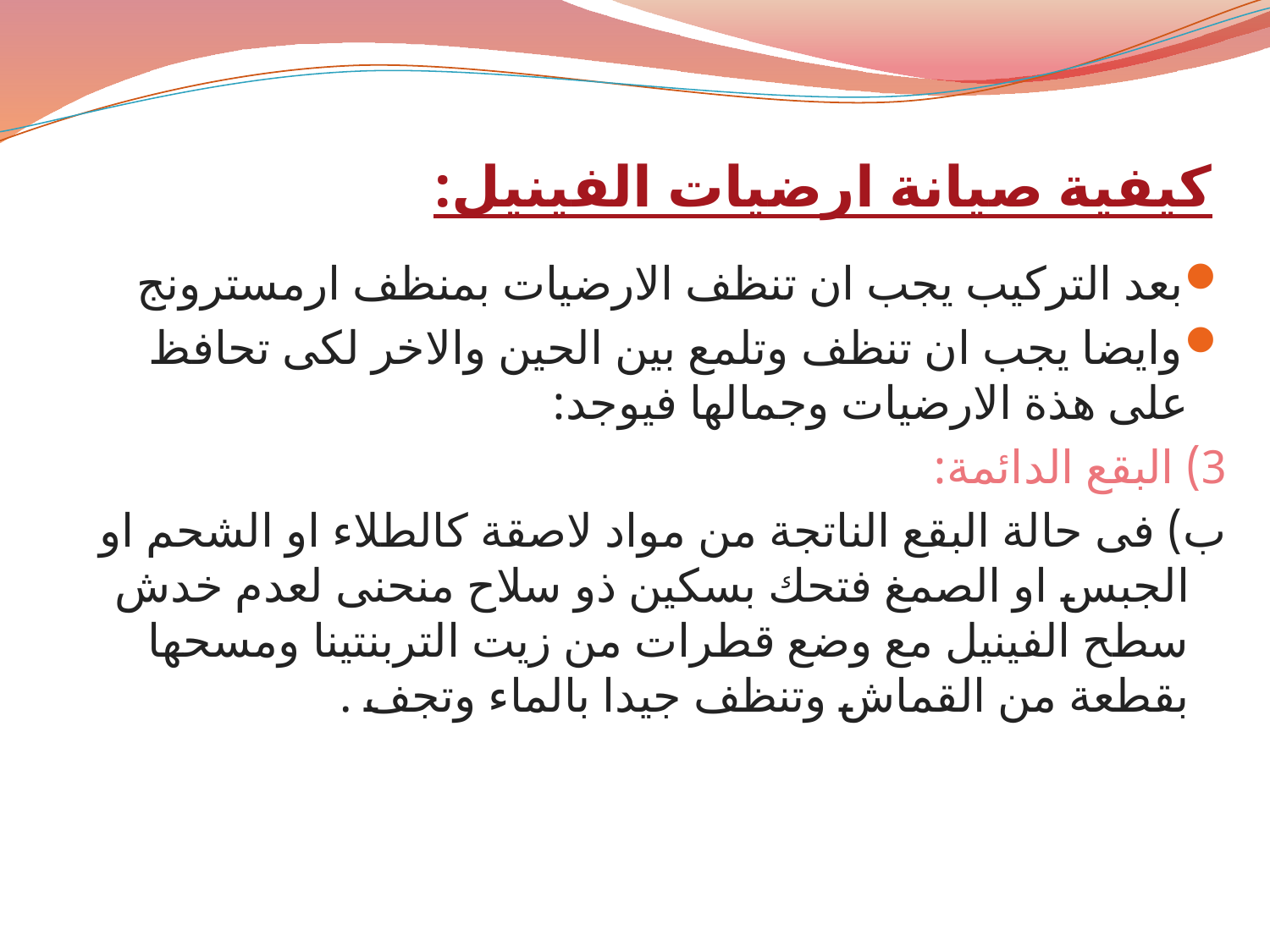

# كيفية صيانة ارضيات الفينيل:
بعد التركيب يجب ان تنظف الارضيات بمنظف ارمسترونج
وايضا يجب ان تنظف وتلمع بين الحين والاخر لكى تحافظ على هذة الارضيات وجمالها فيوجد:
3) البقع الدائمة:
ب) فى حالة البقع الناتجة من مواد لاصقة كالطلاء او الشحم او الجبس او الصمغ فتحك بسكين ذو سلاح منحنى لعدم خدش سطح الفينيل مع وضع قطرات من زيت التربنتينا ومسحها بقطعة من القماش وتنظف جيدا بالماء وتجف .